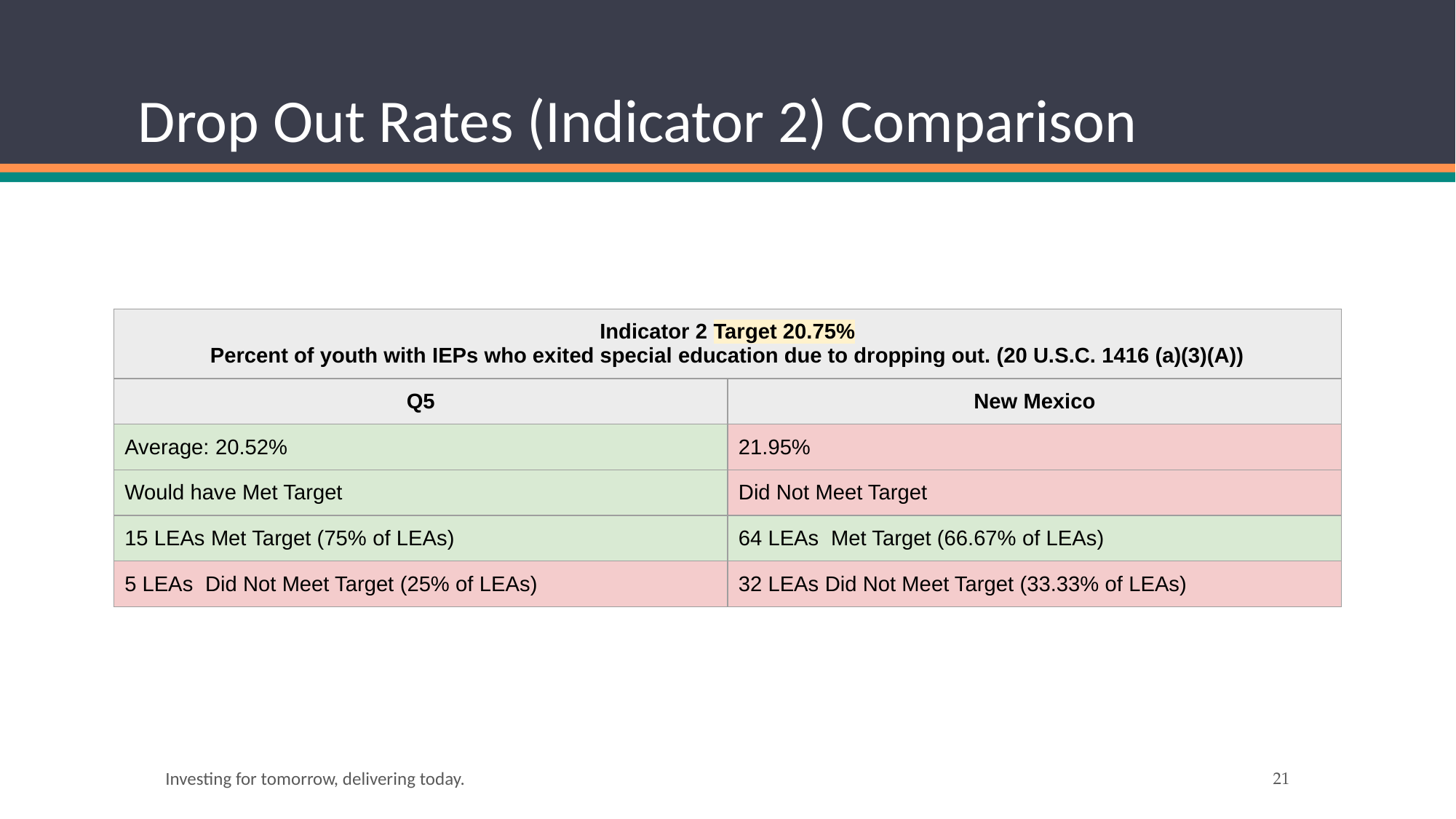

# Drop Out Rates (Indicator 2) Comparison
| Indicator 2 Target 20.75% Percent of youth with IEPs who exited special education due to dropping out. (20 U.S.C. 1416 (a)(3)(A)) |  |
| --- | --- |
| Q5 | New Mexico |
| Average: 20.52% | 21.95% |
| Would have Met Target | Did Not Meet Target |
| 15 LEAs Met Target (75% of LEAs) | 64 LEAs Met Target (66.67% of LEAs) |
| 5 LEAs Did Not Meet Target (25% of LEAs) | 32 LEAs Did Not Meet Target (33.33% of LEAs) |
Investing for tomorrow, delivering today.
21